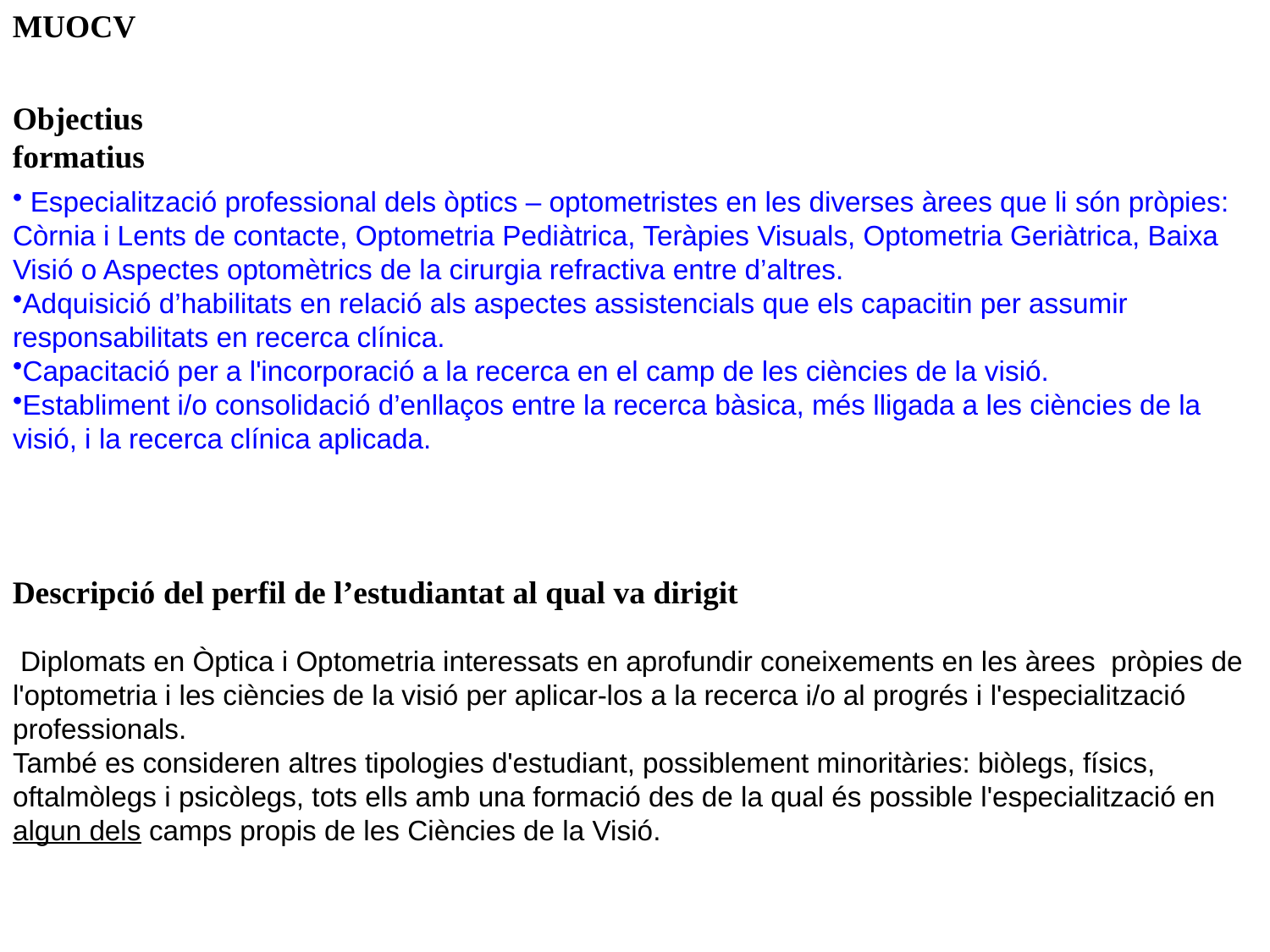

MUOCV
Objectius formatius
 Especialització professional dels òptics – optometristes en les diverses àrees que li són pròpies: Còrnia i Lents de contacte, Optometria Pediàtrica, Teràpies Visuals, Optometria Geriàtrica, Baixa Visió o Aspectes optomètrics de la cirurgia refractiva entre d’altres.
Adquisició d’habilitats en relació als aspectes assistencials que els capacitin per assumir responsabilitats en recerca clínica.
Capacitació per a l'incorporació a la recerca en el camp de les ciències de la visió.
Establiment i/o consolidació d’enllaços entre la recerca bàsica, més lligada a les ciències de la visió, i la recerca clínica aplicada.
Descripció del perfil de l’estudiantat al qual va dirigit
 Diplomats en Òptica i Optometria interessats en aprofundir coneixements en les àrees  pròpies de l'optometria i les ciències de la visió per aplicar-los a la recerca i/o al progrés i l'especialització professionals.
També es consideren altres tipologies d'estudiant, possiblement minoritàries: biòlegs, físics, oftalmòlegs i psicòlegs, tots ells amb una formació des de la qual és possible l'especialització en algun dels camps propis de les Ciències de la Visió.